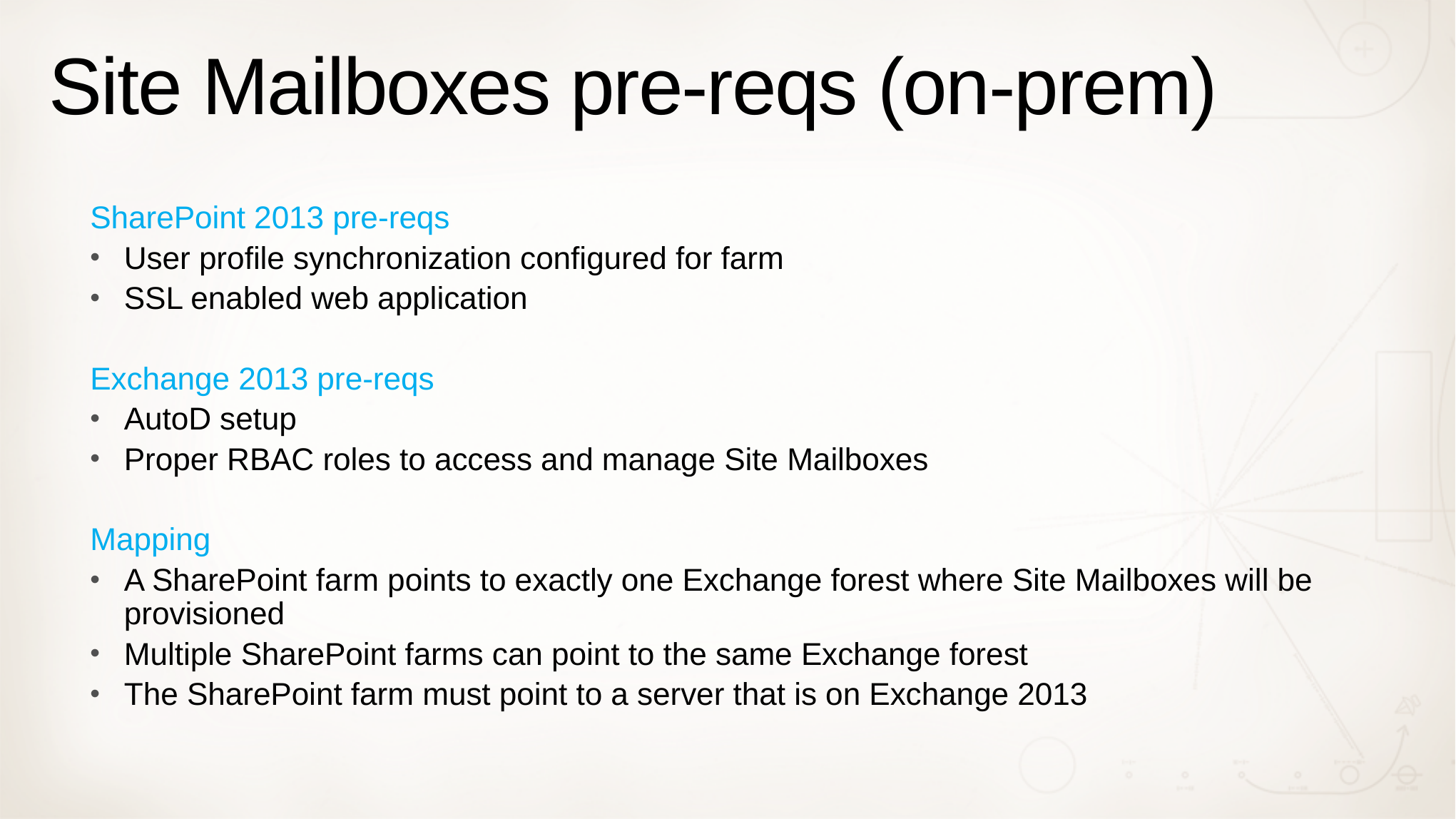

# Site Mailboxes pre-reqs (on-prem)
SharePoint 2013 pre-reqs
User profile synchronization configured for farm
SSL enabled web application

Exchange 2013 pre-reqs
AutoD setup
Proper RBAC roles to access and manage Site Mailboxes

Mapping
A SharePoint farm points to exactly one Exchange forest where Site Mailboxes will be provisioned
Multiple SharePoint farms can point to the same Exchange forest
The SharePoint farm must point to a server that is on Exchange 2013